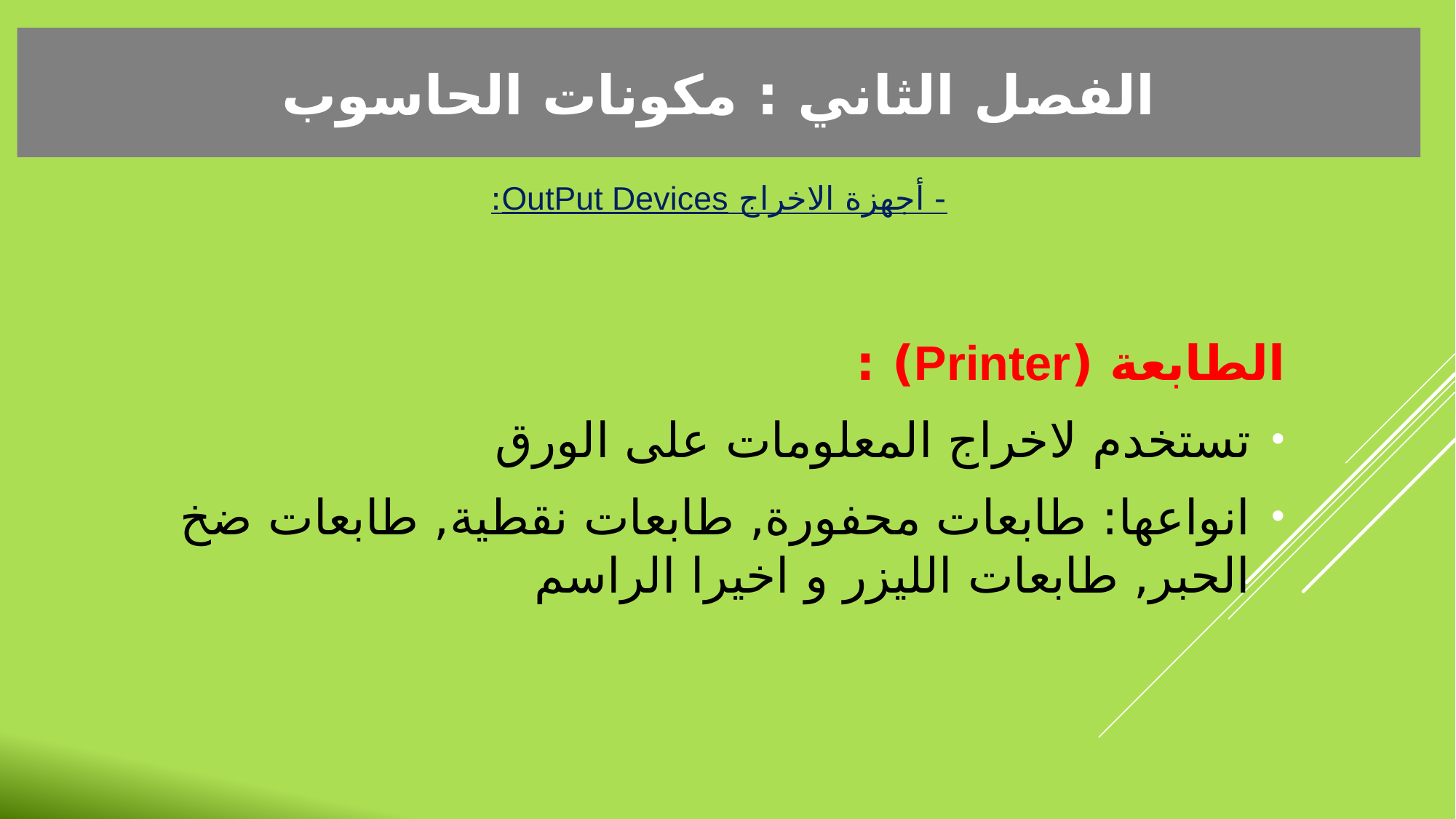

الفصل الثاني : مكونات الحاسوب
- أجهزة الاخراج OutPut Devices:
الطابعة (Printer) :
تستخدم لاخراج المعلومات على الورق
انواعها: طابعات محفورة, طابعات نقطية, طابعات ضخ الحبر, طابعات الليزر و اخيرا الراسم